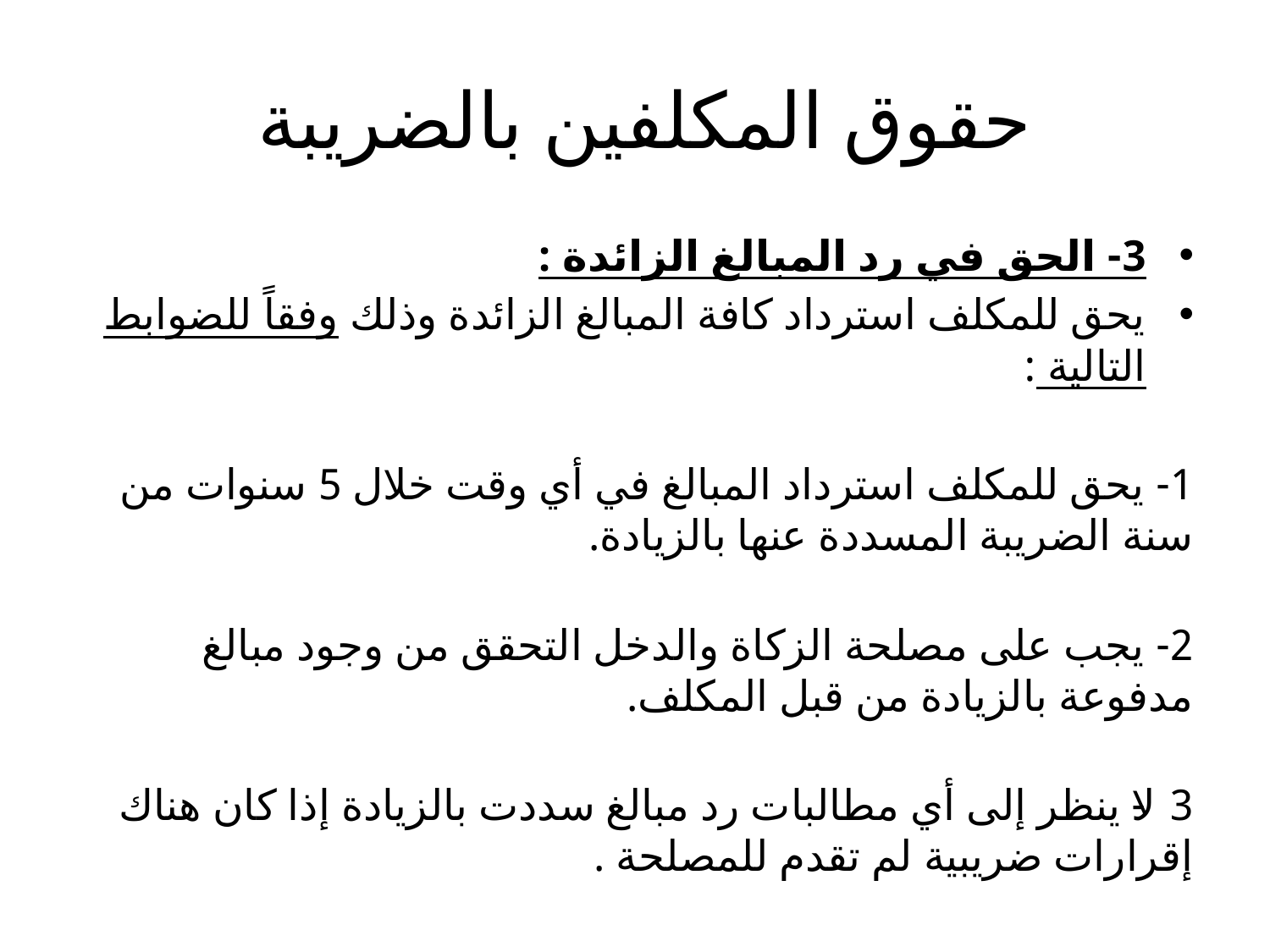

# حقوق المكلفين بالضريبة
3- الحق في رد المبالغ الزائدة :
يحق للمكلف استرداد كافة المبالغ الزائدة وذلك وفقاً للضوابط التالية :

1- يحق للمكلف استرداد المبالغ في أي وقت خلال 5 سنوات من سنة الضريبة المسددة عنها بالزيادة.
2- يجب على مصلحة الزكاة والدخل التحقق من وجود مبالغ مدفوعة بالزيادة من قبل المكلف.
3-لا ينظر إلى أي مطالبات رد مبالغ سددت بالزيادة إذا كان هناك إقرارات ضريبية لم تقدم للمصلحة .